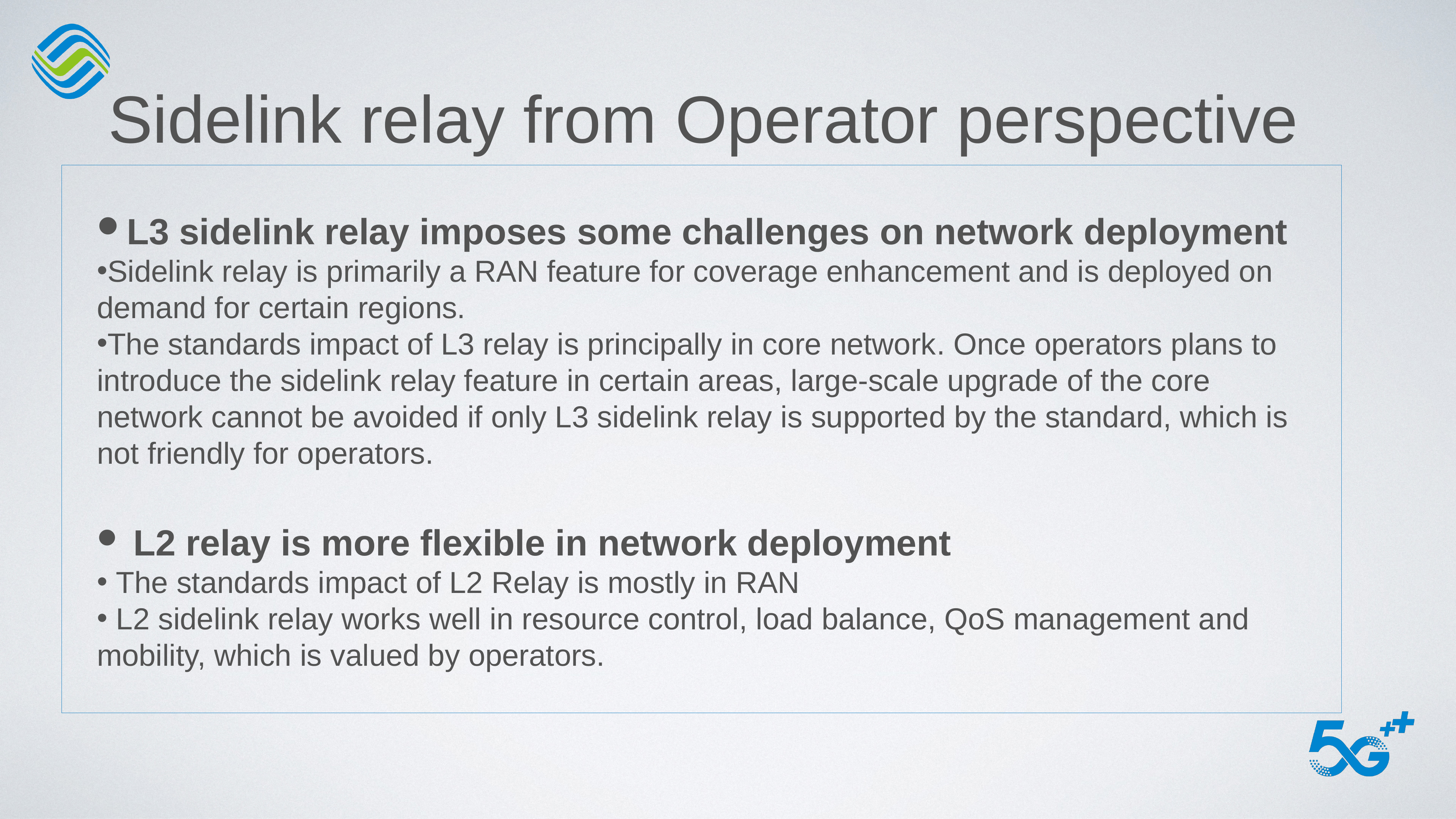

# Sidelink relay from Operator perspective

L3 sidelink relay imposes some challenges on network deployment
Sidelink relay is primarily a RAN feature for coverage enhancement and is deployed on demand for certain regions.
The standards impact of L3 relay is principally in core network. Once operators plans to introduce the sidelink relay feature in certain areas, large-scale upgrade of the core network cannot be avoided if only L3 sidelink relay is supported by the standard, which is not friendly for operators.
 L2 relay is more flexible in network deployment
 The standards impact of L2 Relay is mostly in RAN
 L2 sidelink relay works well in resource control, load balance, QoS management and mobility, which is valued by operators.